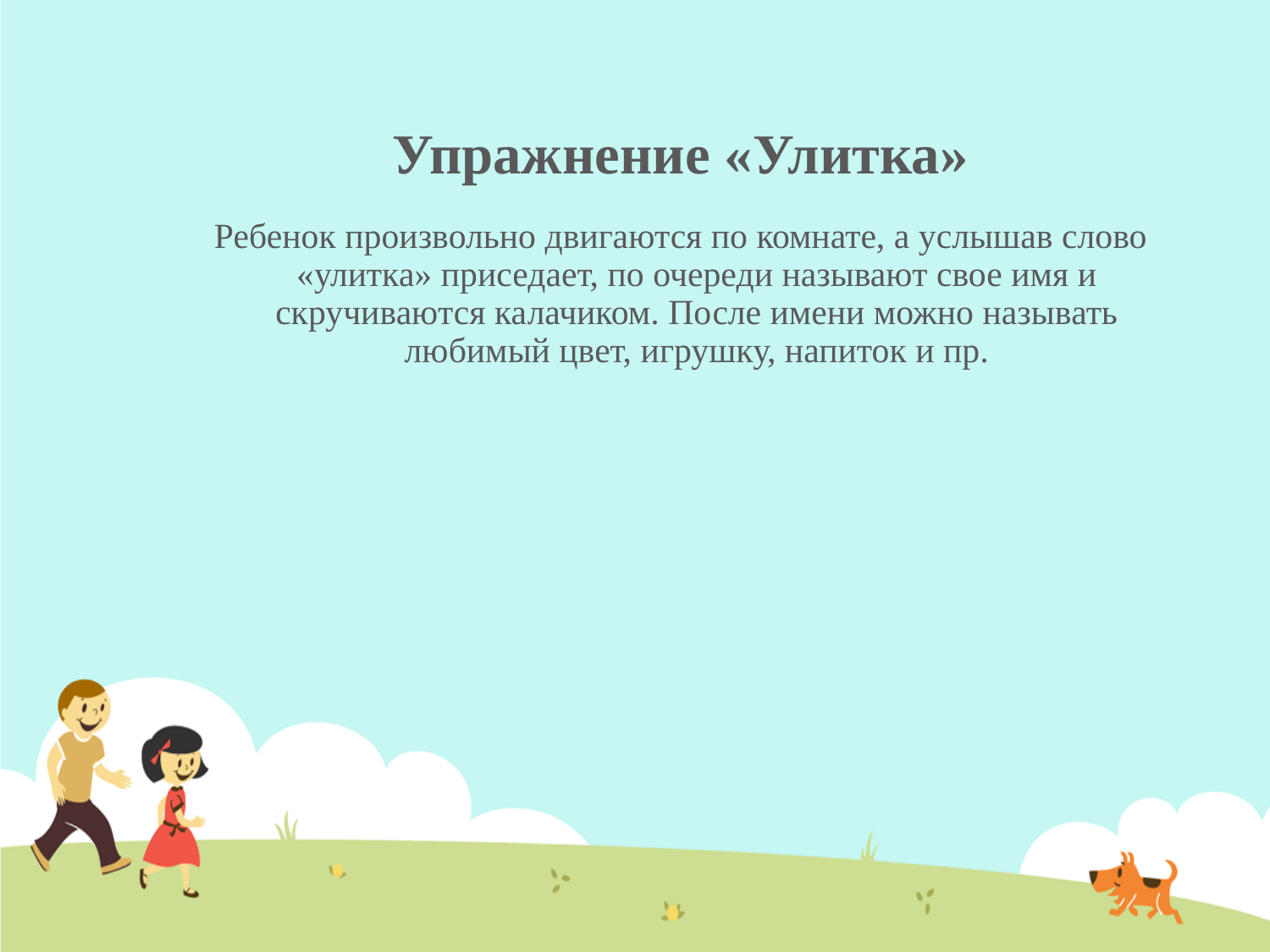

Упражнение «Улитка»
Ребенок произвольно двигаются по комнате, а услышав слово «улитка» приседает, по очереди называют свое имя и скручиваются калачиком. После имени можно называть любимый цвет, игрушку, напиток и пр.